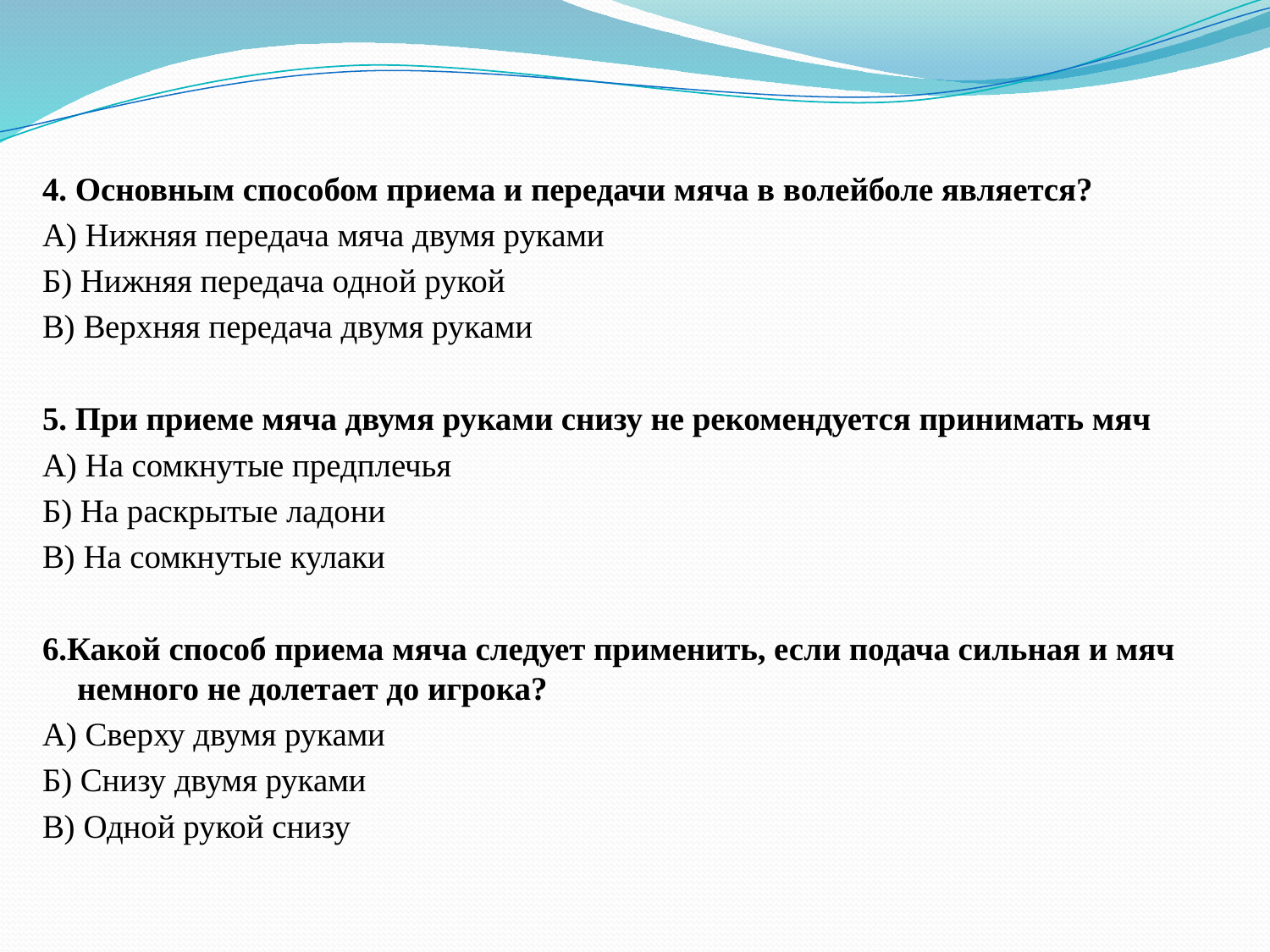

4. Основным способом приема и передачи мяча в волейболе является?
А) Нижняя передача мяча двумя руками
Б) Нижняя передача одной рукой
В) Верхняя передача двумя руками

5. При приеме мяча двумя руками снизу не рекомендуется принимать мяч
А) На сомкнутые предплечья
Б) На раскрытые ладони
В) На сомкнутые кулаки

6.Какой способ приема мяча следует применить, если подача сильная и мяч немного не долетает до игрока?
А) Сверху двумя руками
Б) Снизу двумя руками
В) Одной рукой снизу